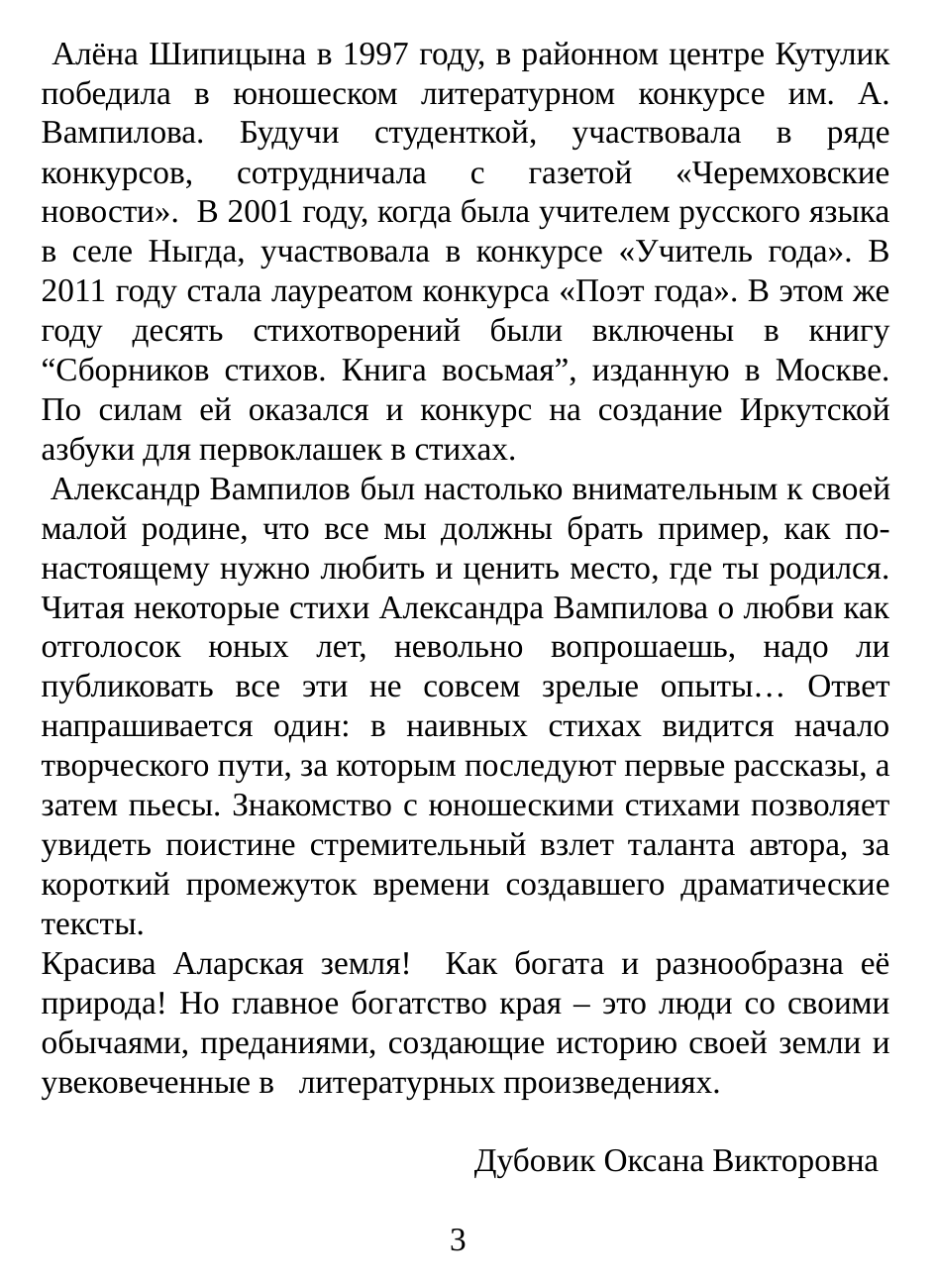

Алёна Шипицына в 1997 году, в районном центре Кутулик победила в юношеском литературном конкурсе им. А. Вампилова. Будучи студенткой, участвовала в ряде конкурсов, сотрудничала с газетой «Черемховские новости».  В 2001 году, когда была учителем русского языка в селе Ныгда, участвовала в конкурсе «Учитель года». В 2011 году стала лауреатом конкурса «Поэт года». В этом же году десять стихотворений были включены в книгу “Сборников стихов. Книга восьмая”, изданную в Москве. По силам ей оказался и конкурс на создание Иркутской азбуки для первоклашек в стихах.
 Александр Вампилов был настолько внимательным к своей малой родине, что все мы должны брать пример, как по-настоящему нужно любить и ценить место, где ты родился. Читая некоторые стихи Александра Вампилова о любви как отголосок юных лет, невольно вопрошаешь, надо ли публиковать все эти не совсем зрелые опыты… Ответ напрашивается один: в наивных стихах видится начало творческого пути, за которым последуют первые рассказы, а затем пьесы. Знакомство с юношескими стихами позволяет увидеть поистине стремительный взлет таланта автора, за короткий промежуток времени создавшего драматические тексты.
Красива Аларская земля!  Как богата и разнообразна её природа! Но главное богатство края – это люди со своими обычаями, преданиями, создающие историю своей земли и увековеченные в   литературных произведениях.

                                                     Дубовик Оксана Викторовна

                                                  3